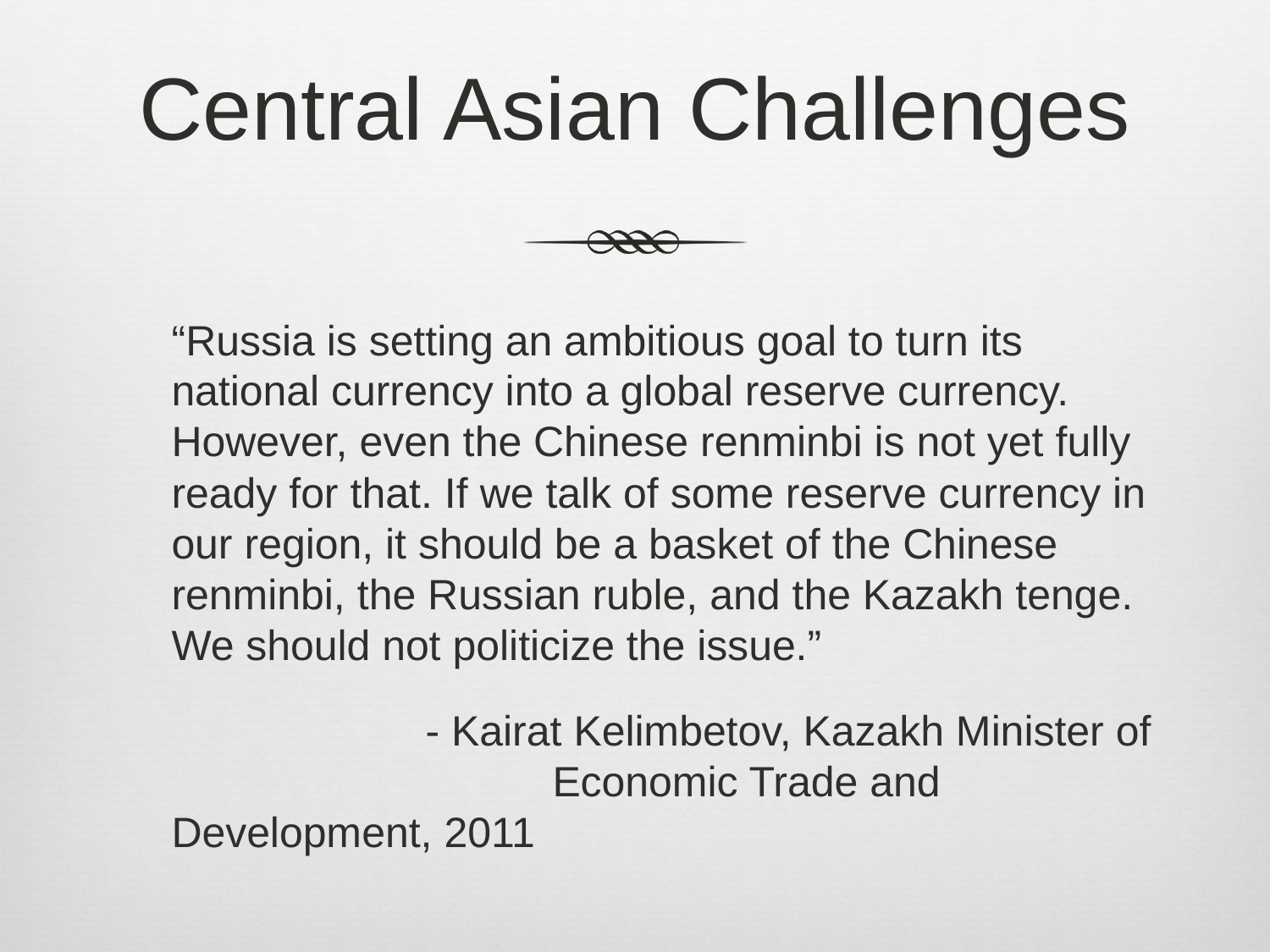

# Central Asian Challenges
	“Russia is setting an ambitious goal to turn its national currency into a global reserve currency. However, even the Chinese renminbi is not yet fully ready for that. If we talk of some reserve currency in our region, it should be a basket of the Chinese renminbi, the Russian ruble, and the Kazakh tenge. We should not politicize the issue.”
			- Kairat Kelimbetov, Kazakh Minister of 			Economic Trade and Development, 2011